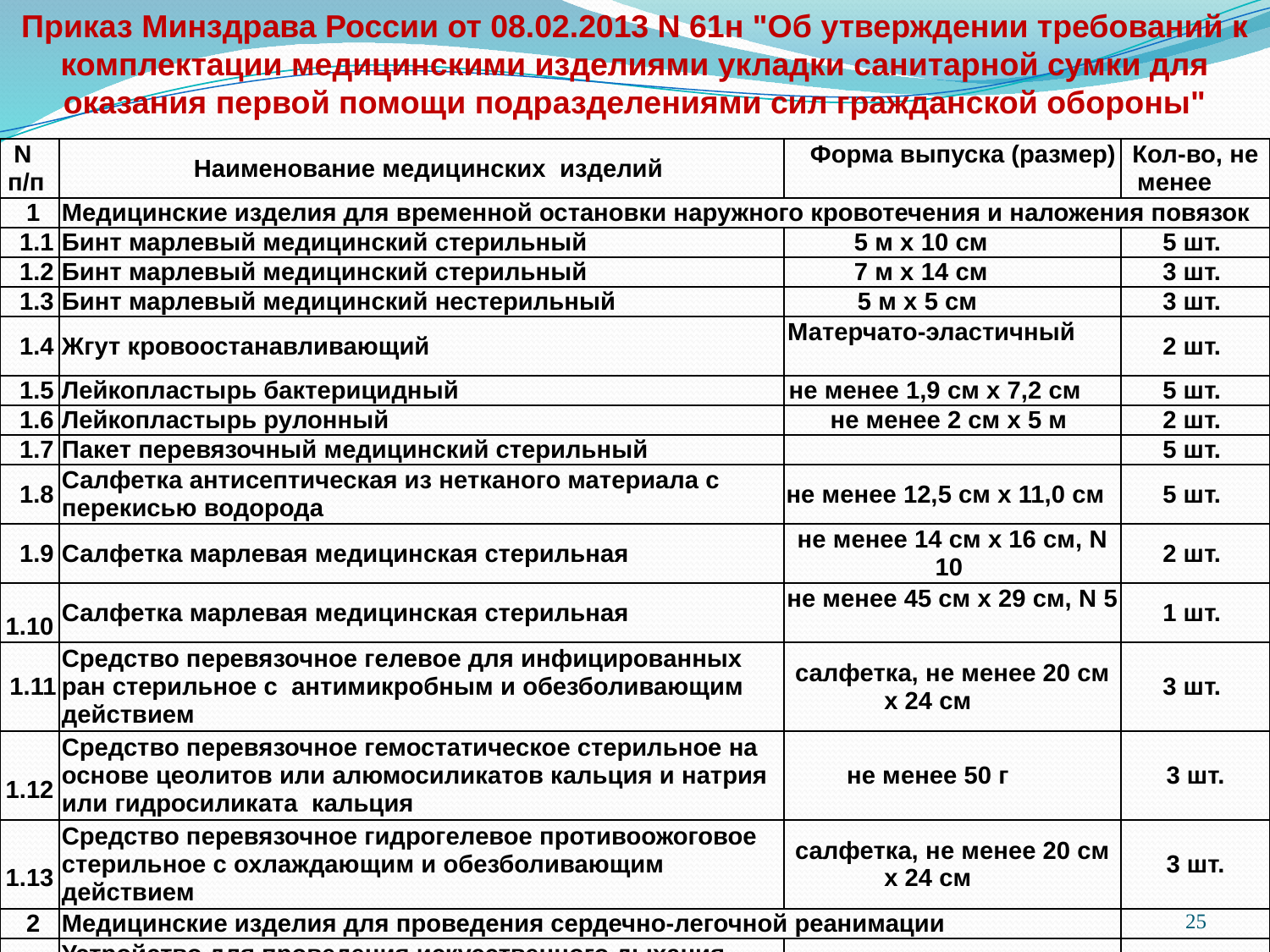

Приказ Минздрава России от 08.02.2013 N 61н "Об утверждении требований к комплектации медицинскими изделиями укладки санитарной сумки для оказания первой помощи подразделениями сил гражданской обороны"
| N п/п | Наименование медицинских изделий | Форма выпуска (размер) | Кол-во, не менее |
| --- | --- | --- | --- |
| 1 | Медицинские изделия для временной остановки наружного кровотечения и наложения повязок |  |  |
| 1.1 | Бинт марлевый медицинский стерильный | 5 м x 10 см | 5 шт. |
| 1.2 | Бинт марлевый медицинский стерильный | 7 м x 14 см | 3 шт. |
| 1.3 | Бинт марлевый медицинский нестерильный | 5 м x 5 см | 3 шт. |
| 1.4 | Жгут кровоостанавливающий | Матерчато-эластичный | 2 шт. |
| 1.5 | Лейкопластырь бактерицидный | не менее 1,9 см x 7,2 см | 5 шт. |
| 1.6 | Лейкопластырь рулонный | не менее 2 см x 5 м | 2 шт. |
| 1.7 | Пакет перевязочный медицинский стерильный |  | 5 шт. |
| 1.8 | Салфетка антисептическая из нетканого материала с перекисью водорода | не менее 12,5 см x 11,0 см | 5 шт. |
| 1.9 | Салфетка марлевая медицинская стерильная | не менее 14 см x 16 см, N 10 | 2 шт. |
| 1.10 | Салфетка марлевая медицинская стерильная | не менее 45 см x 29 см, N 5 | 1 шт. |
| 1.11 | Средство перевязочное гелевое для инфицированных ран стерильное с антимикробным и обезболивающим действием | салфетка, не менее 20 см x 24 см | 3 шт. |
| 1.12 | Средство перевязочное гемостатическое стерильное на основе цеолитов или алюмосиликатов кальция и натрия или гидросиликата кальция | не менее 50 г | 3 шт. |
| 1.13 | Средство перевязочное гидрогелевое противоожоговое стерильное с охлаждающим и обезболивающим действием | салфетка, не менее 20 см x 24 см | 3 шт. |
| 2 | Медицинские изделия для проведения сердечно-легочной реанимации |  |  |
| 2.1 | Устройство для проведения искусственного дыхания "рот-устройство-рот" одноразовое пленочное |  | 2 шт. |
25